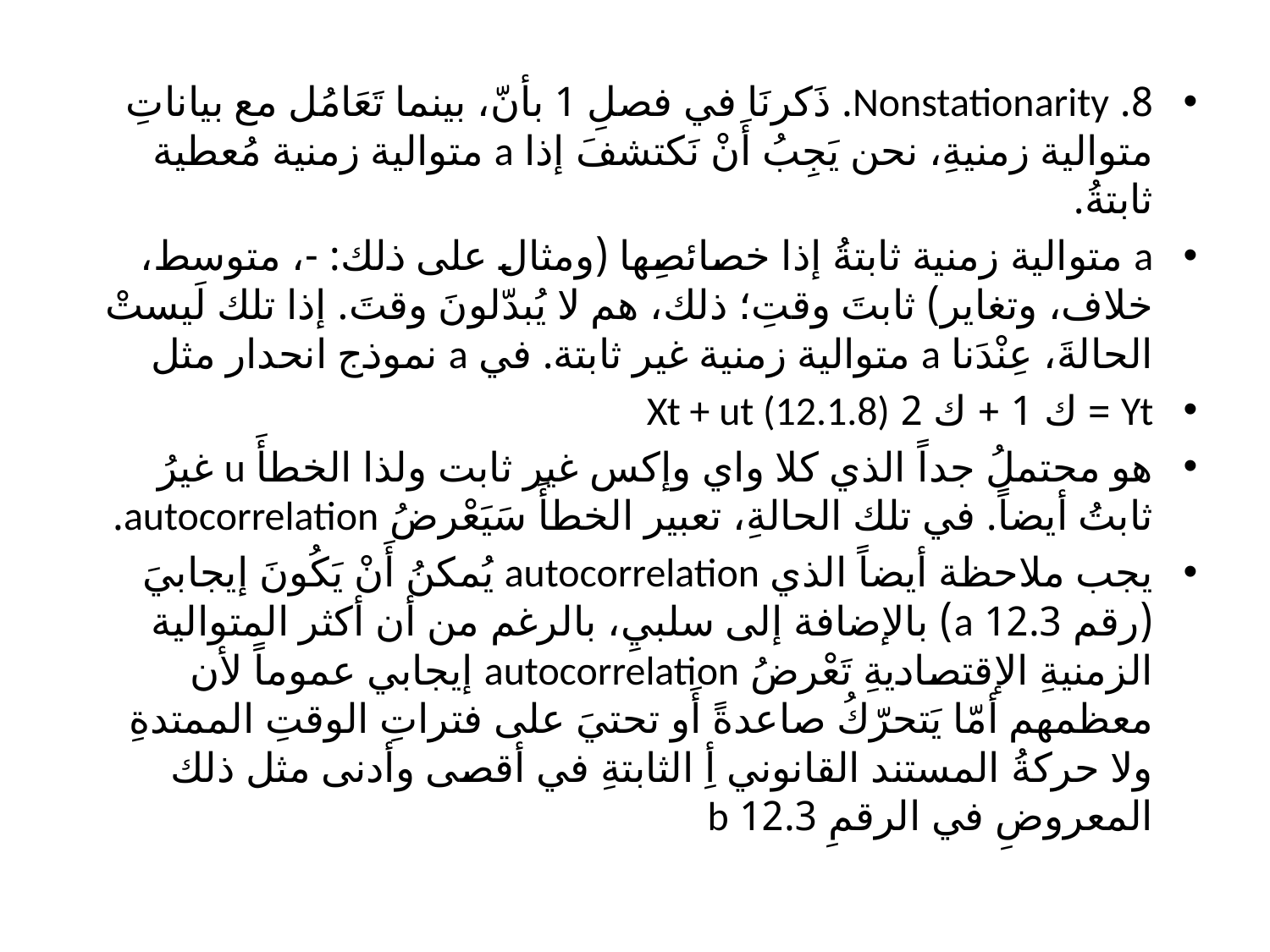

8. Nonstationarity. ذَكرنَا في فصلِ 1 بأنّ، بينما تَعَامُل مع بياناتِ متوالية زمنيةِ، نحن يَجِبُ أَنْ نَكتشفَ إذا a متوالية زمنية مُعطية ثابتةُ.
a متوالية زمنية ثابتةُ إذا خصائصِها (ومثال على ذلك: -، متوسط، خلاف، وتغاير) ثابتَ وقتِ؛ ذلك، هم لا يُبدّلونَ وقتَ. إذا تلك لَيستْ الحالةَ، عِنْدَنا a متوالية زمنية غير ثابتة. في a نموذج انحدار مثل
Yt = ك 1 + ك 2 Xt + ut (12.1.8)
هو محتملُ جداً الذي كلا واي وإكس غير ثابت ولذا الخطأَ u غيرُ ثابتُ أيضاً. في تلك الحالةِ، تعبير الخطأَ سَيَعْرضُ autocorrelation.
يجب ملاحظة أيضاً الذي autocorrelation يُمكنُ أَنْ يَكُونَ إيجابيَ (رقم 12.3 a) بالإضافة إلى سلبيِ، بالرغم من أن أكثر المتوالية الزمنيةِ الإقتصاديةِ تَعْرضُ autocorrelation إيجابي عموماً لأن معظمهم أمّا يَتحرّكُ صاعدةً أَو تحتيَ على فتراتِ الوقتِ الممتدةِ ولا حركةُ المستند القانوني أِ الثابتةِ في أقصى وأدنى مثل ذلك المعروضِ في الرقمِ 12.3 b